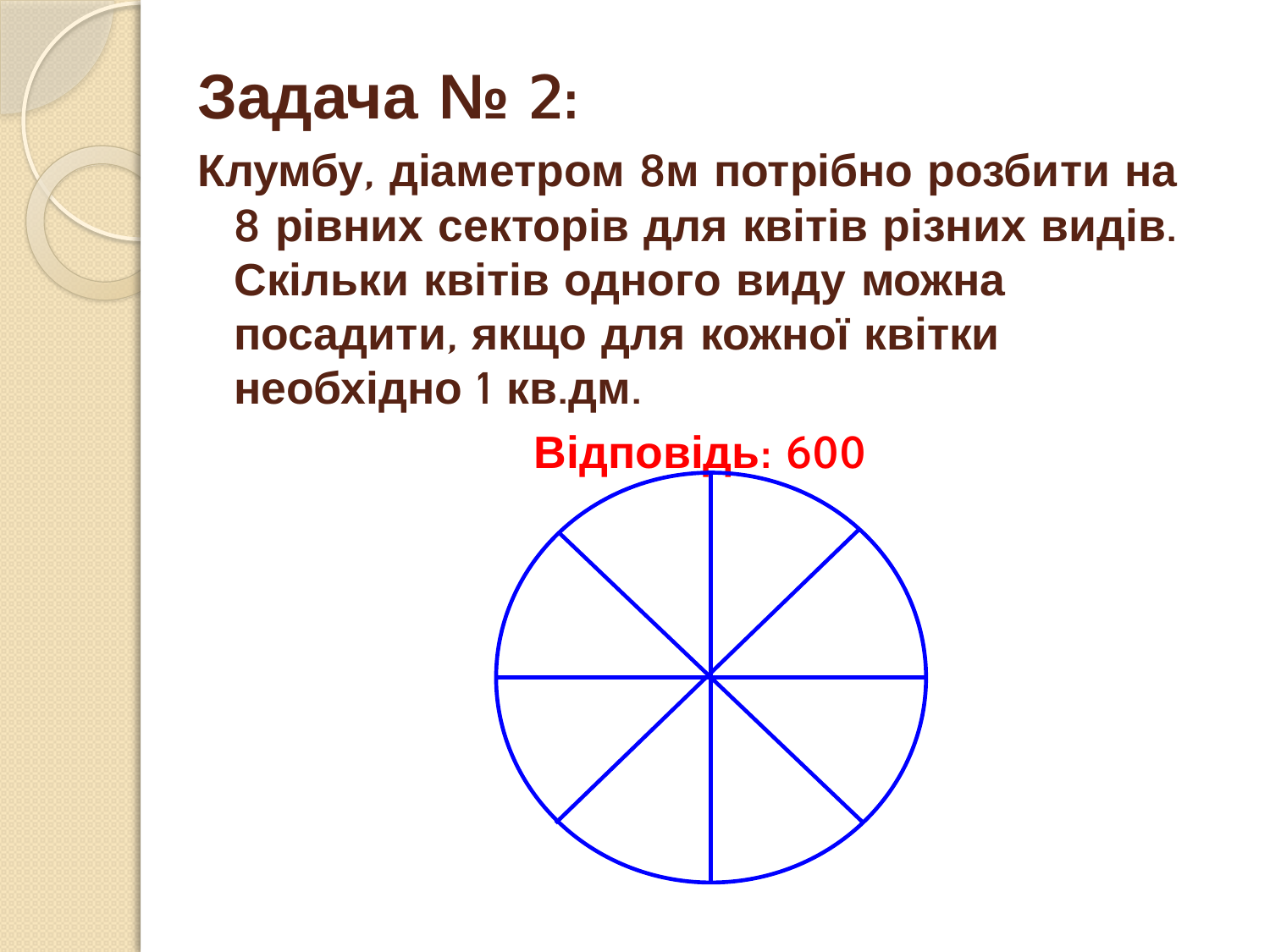

Задача № 2:
Клумбу, діаметром 8м потрібно розбити на 8 рівних секторів для квітів різних видів. Скільки квітів одного виду можна посадити, якщо для кожної квітки необхідно 1 кв.дм.
Відповідь: 600